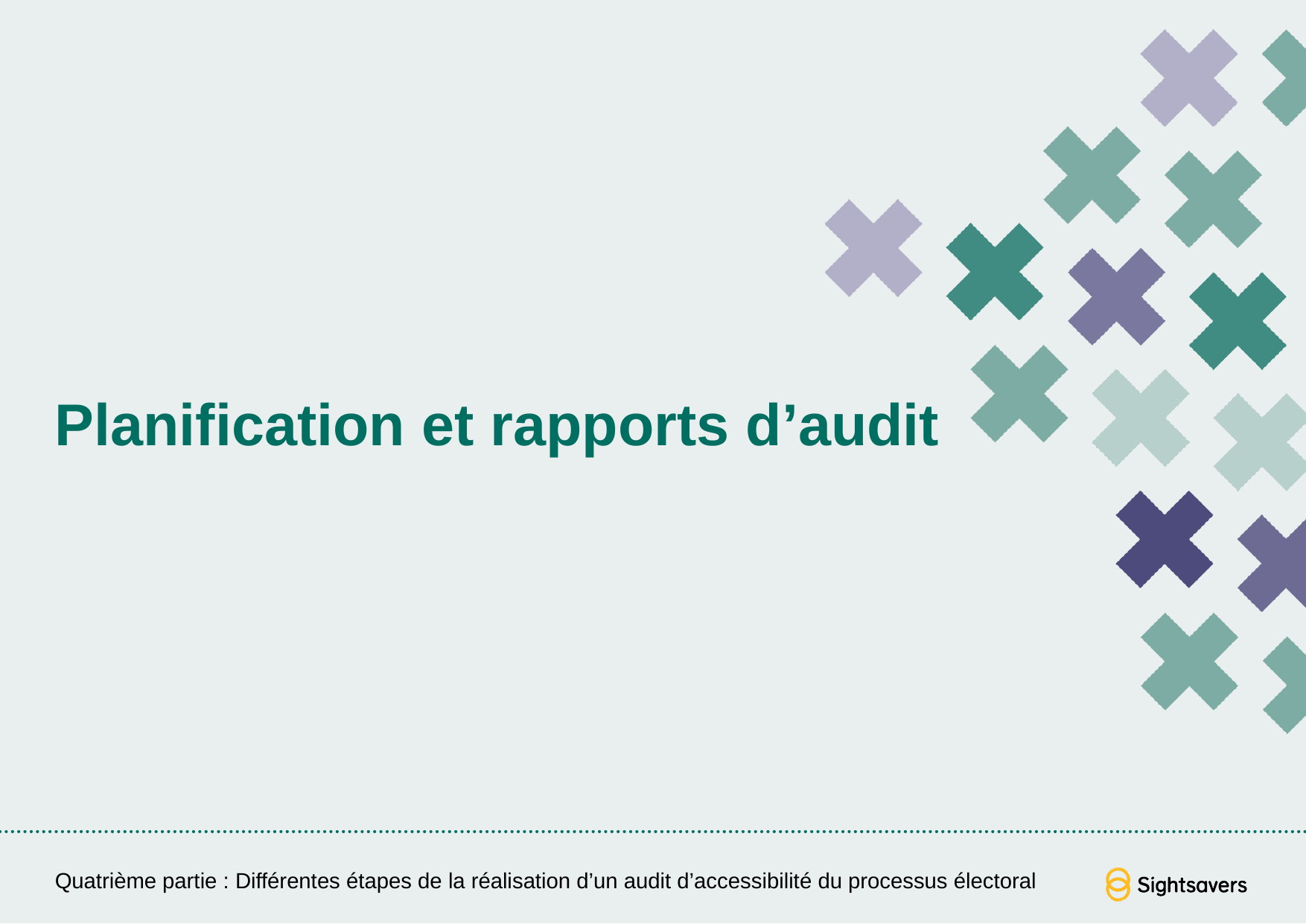

# Planification et rapports d’audit
Quatrième partie : Différentes étapes de la réalisation d’un audit d’accessibilité du processus électoral